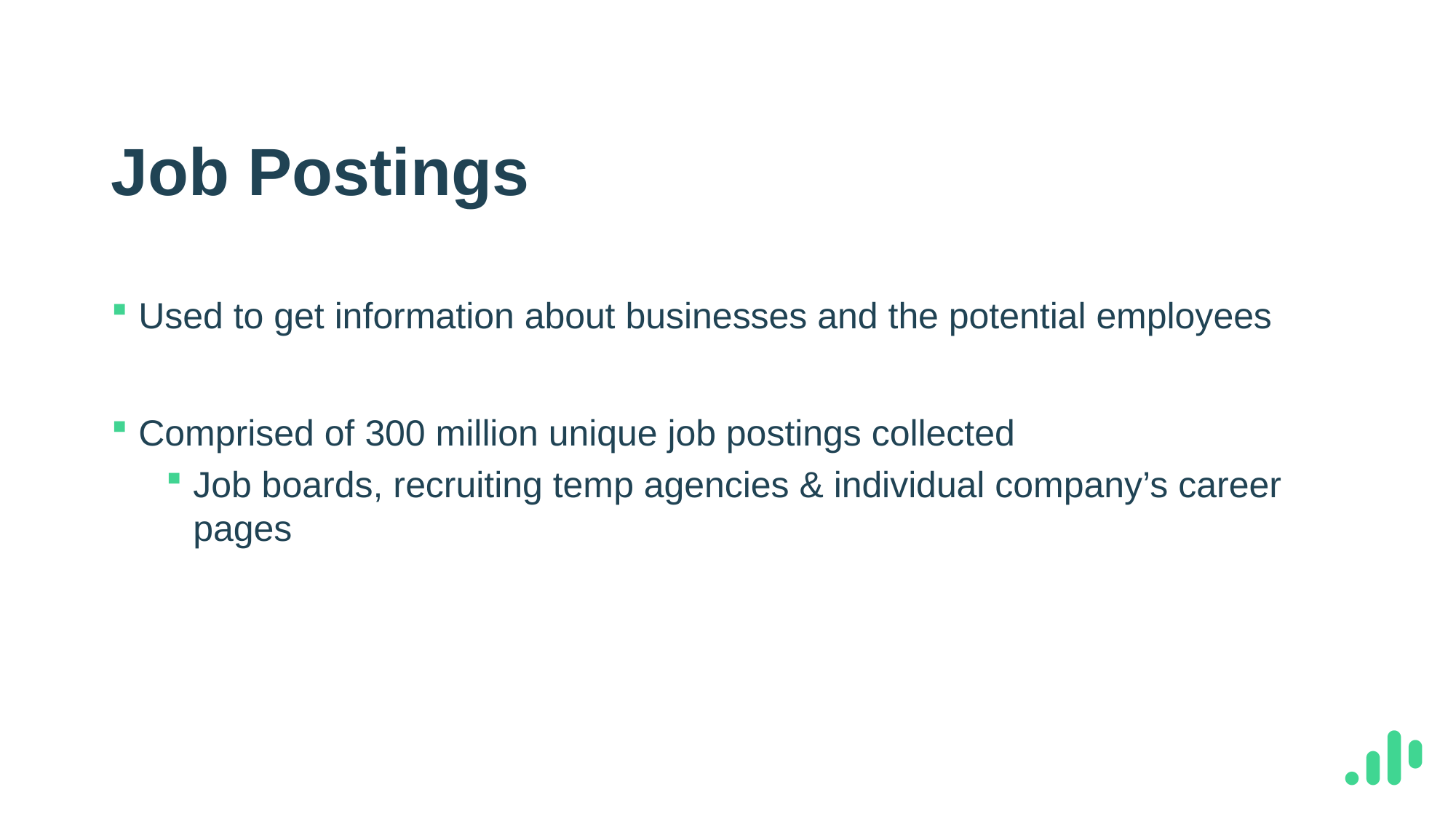

# Job Postings
Used to get information about businesses and the potential employees

Comprised of 300 million unique job postings collected
Job boards, recruiting temp agencies & individual company’s career pages